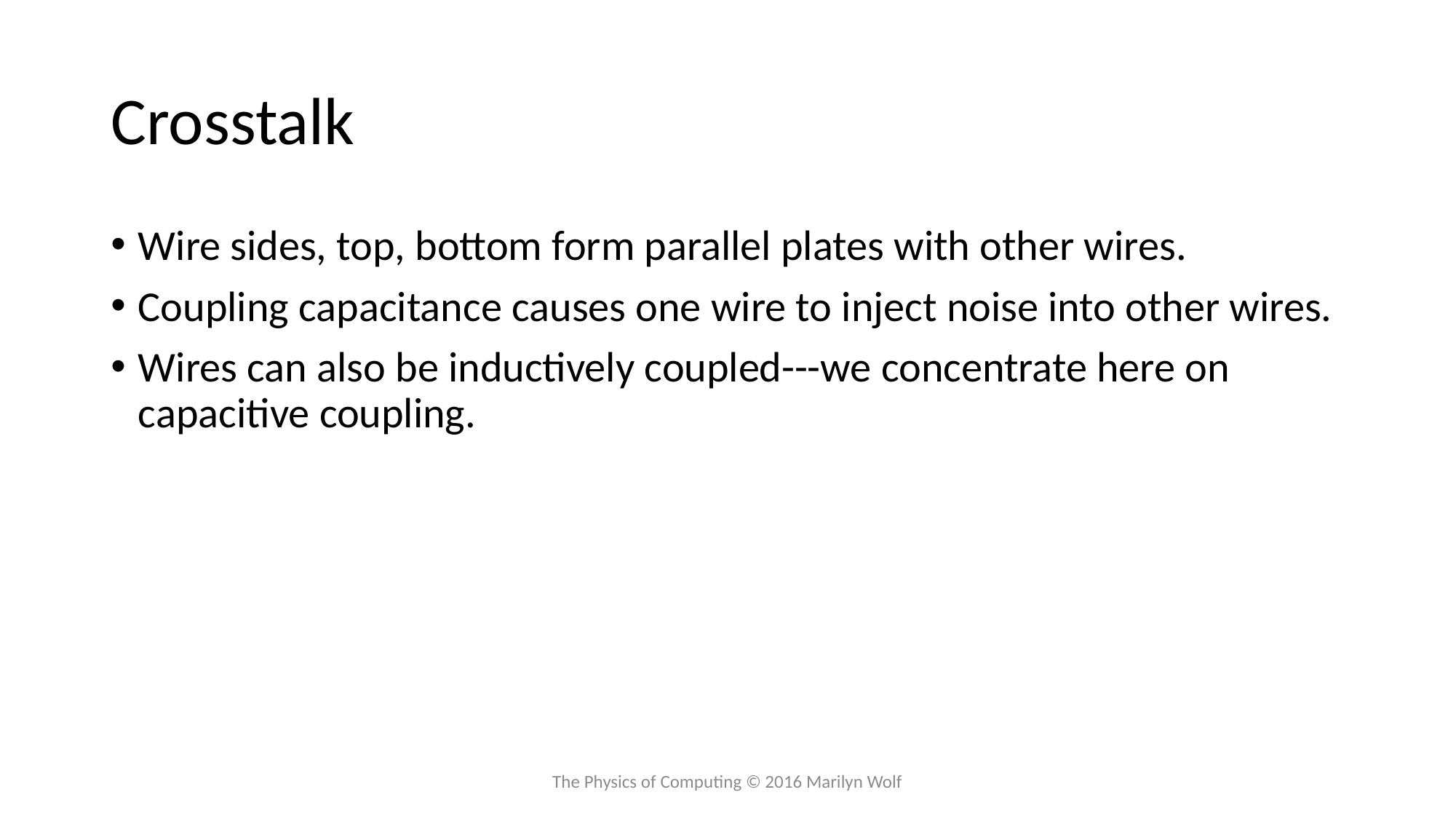

# Crosstalk
Wire sides, top, bottom form parallel plates with other wires.
Coupling capacitance causes one wire to inject noise into other wires.
Wires can also be inductively coupled---we concentrate here on capacitive coupling.
The Physics of Computing © 2016 Marilyn Wolf